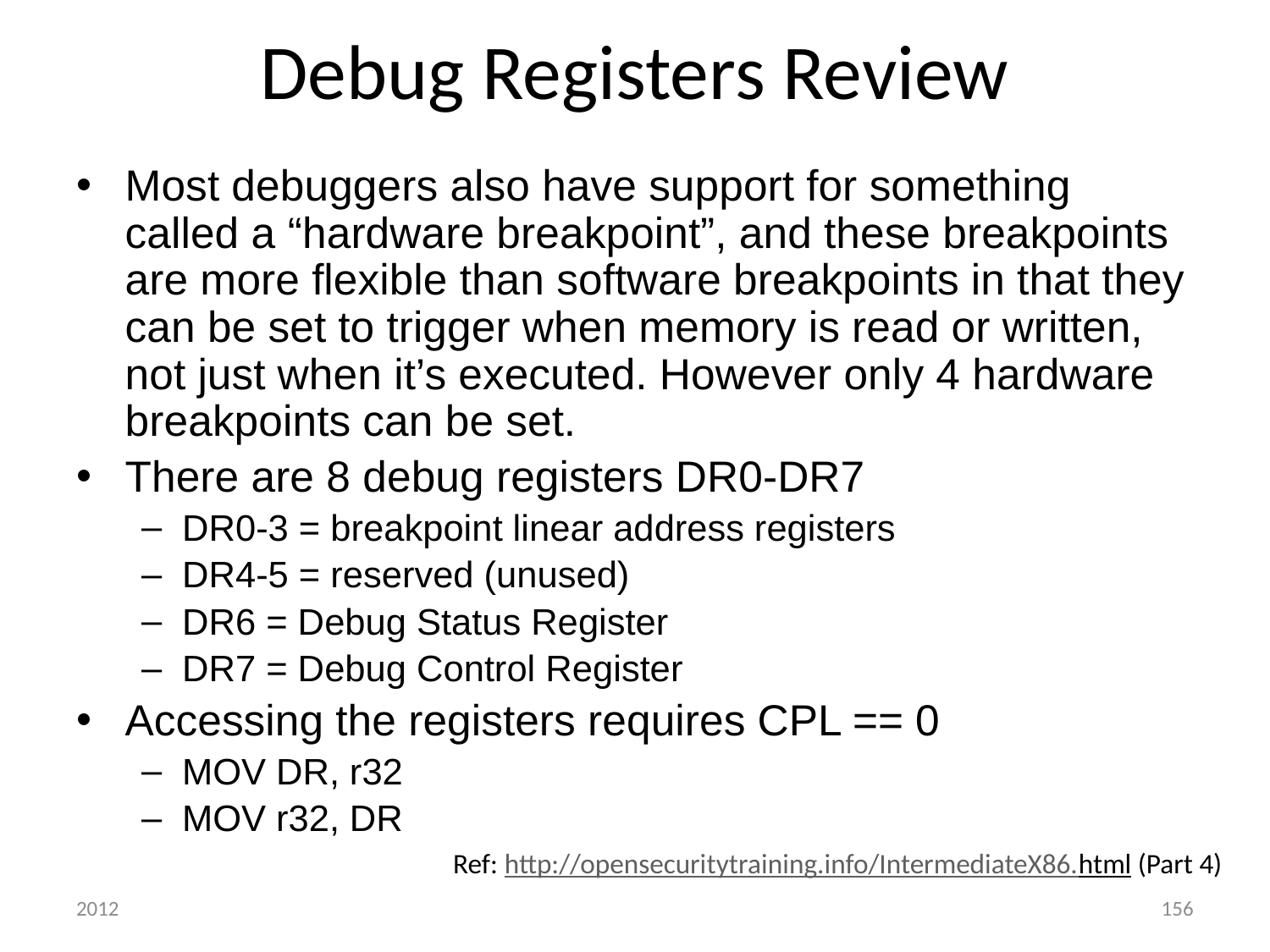

# Debug Registers Review
Most debuggers also have support for something called a “hardware breakpoint”, and these breakpoints are more flexible than software breakpoints in that they can be set to trigger when memory is read or written, not just when it’s executed. However only 4 hardware breakpoints can be set.
There are 8 debug registers DR0-DR7
DR0-3 = breakpoint linear address registers
DR4-5 = reserved (unused)
DR6 = Debug Status Register
DR7 = Debug Control Register
Accessing the registers requires CPL == 0
MOV DR, r32
MOV r32, DR

Ref: http://opensecuritytraining.info/IntermediateX86.html (Part 4)
2012

156